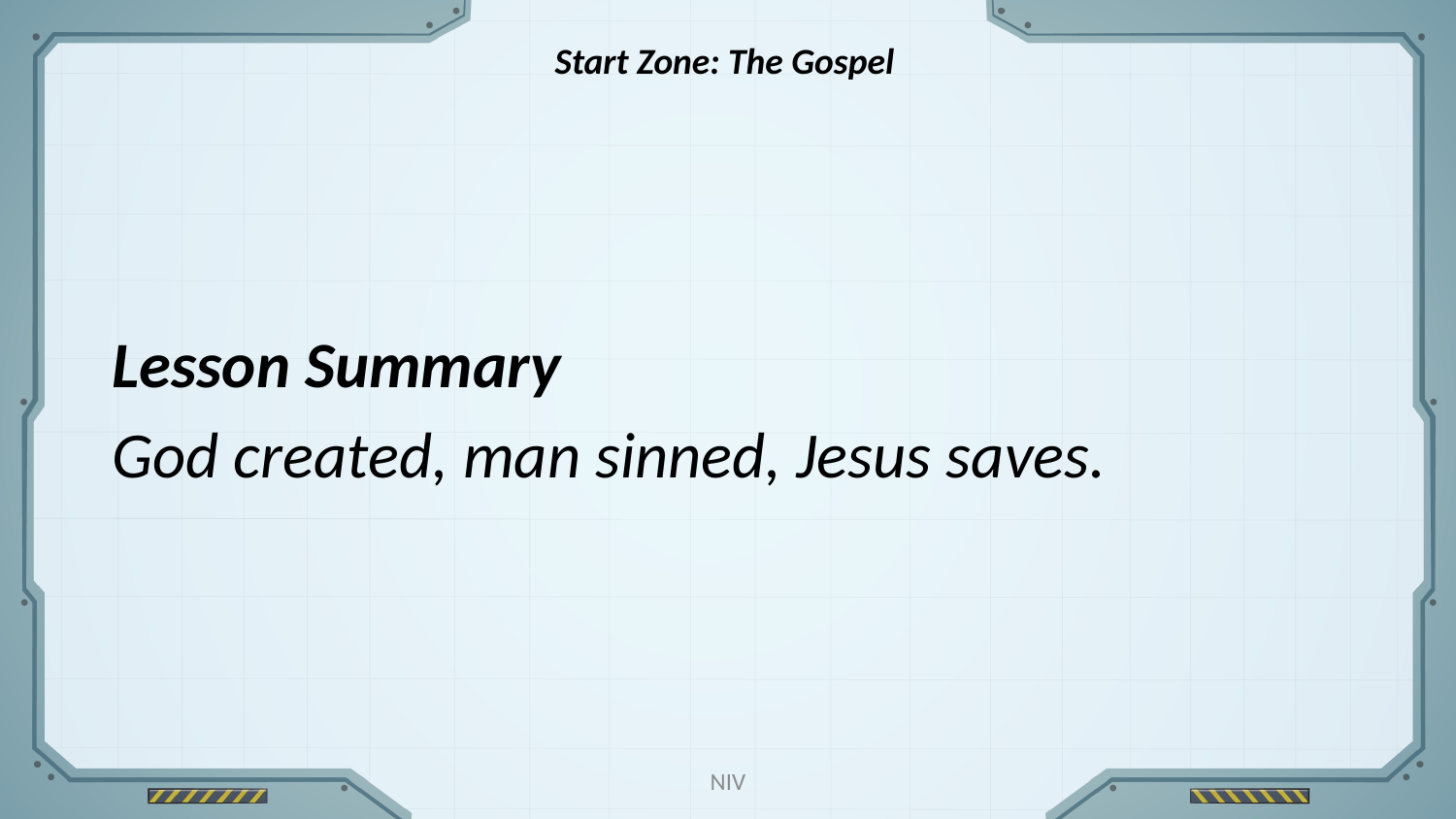

Start Zone: The Gospel
Lesson Summary
God created, man sinned, Jesus saves.
NIV